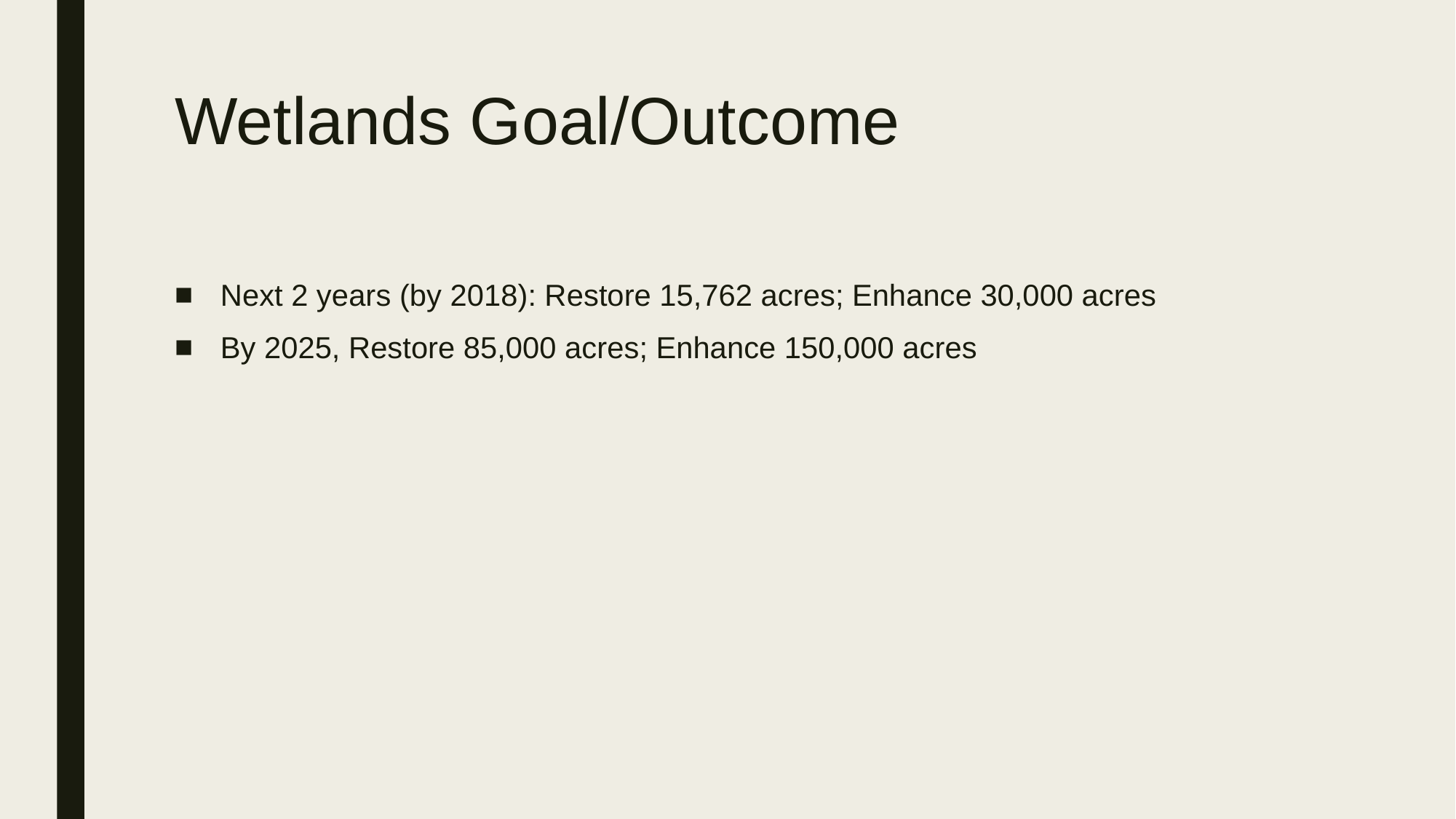

# Wetlands Goal/Outcome
Next 2 years (by 2018): Restore 15,762 acres; Enhance 30,000 acres
By 2025, Restore 85,000 acres; Enhance 150,000 acres